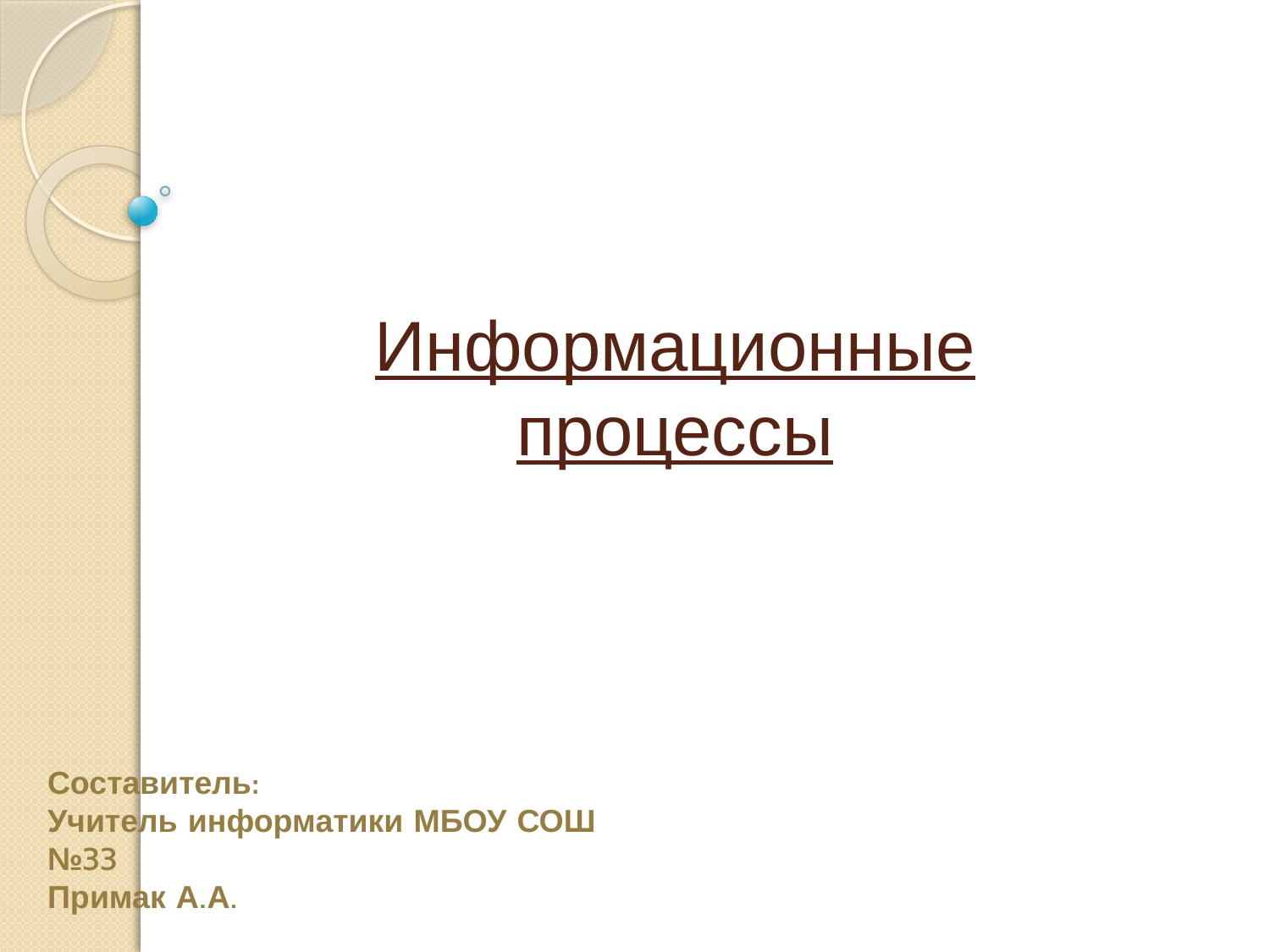

# Информационные процессы

Составитель:
Учитель информатики МБОУ СОШ №33
Примак А.А.